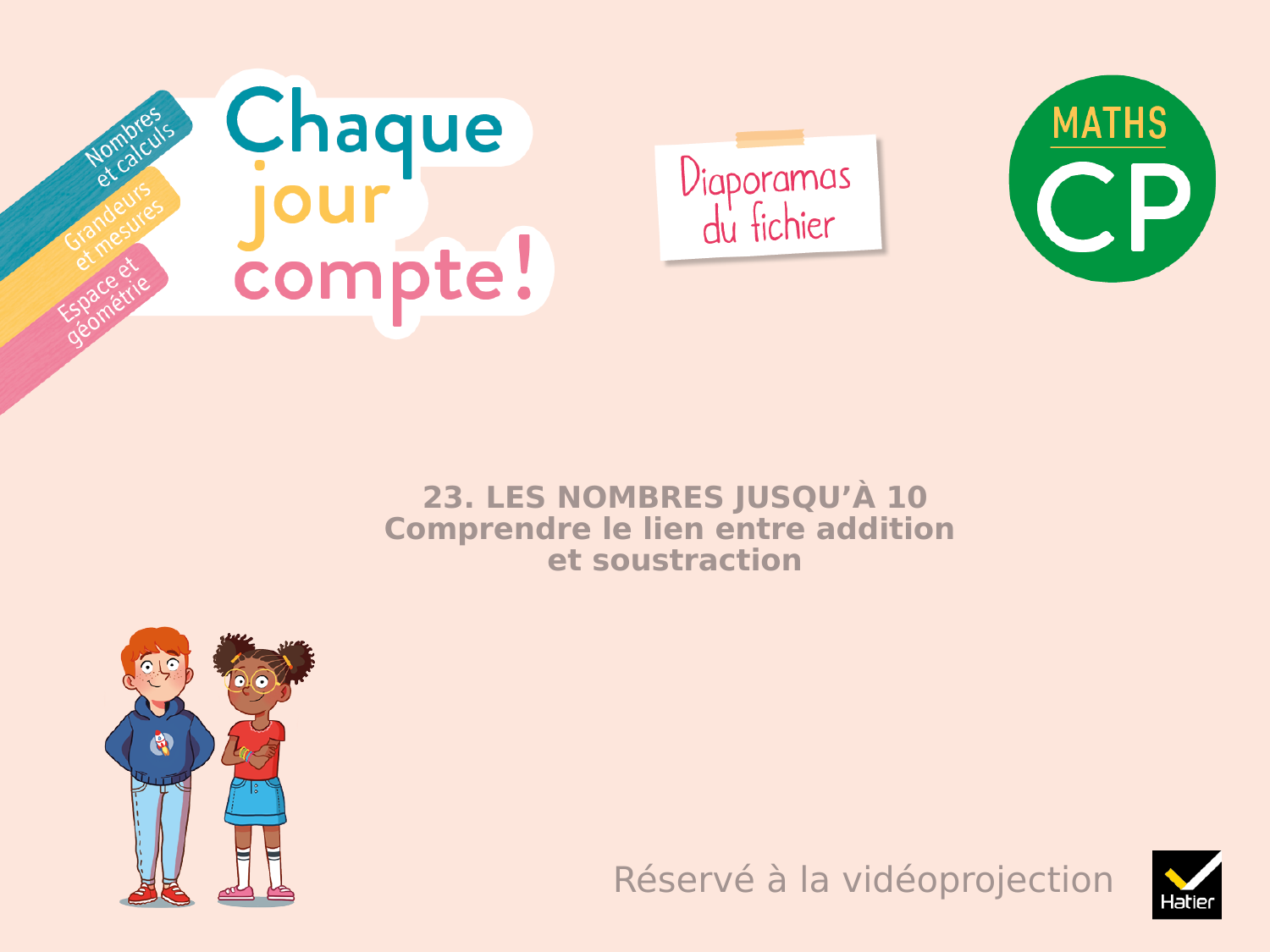

# 23. LES NOMBRES JUSQU’À 10 Comprendre le lien entre addition et soustraction
Réservé à la vidéoprojection